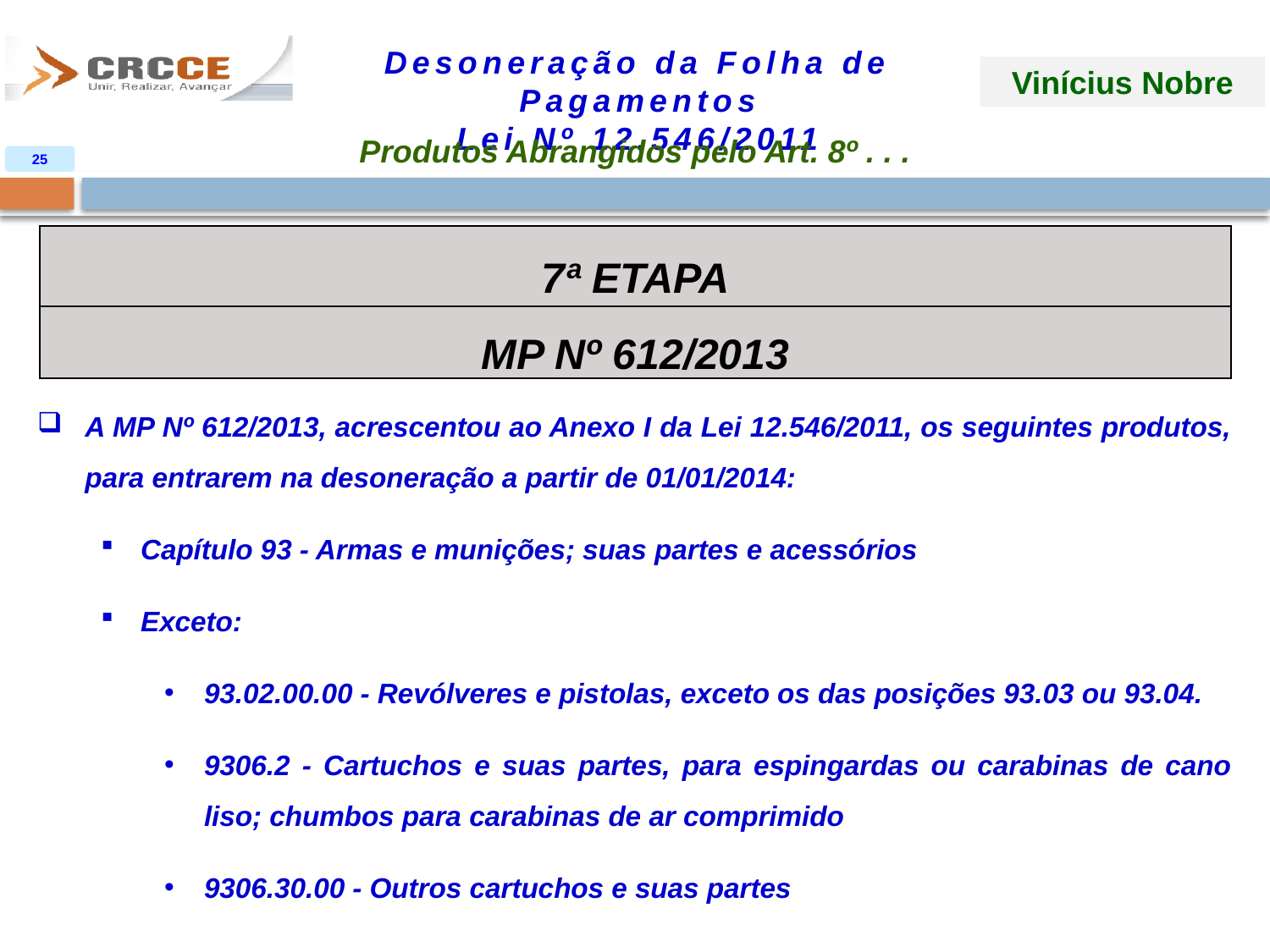

Produtos Abrangidos pelo Art. 8º . . .
25
| 7ª ETAPA |
| --- |
| MP Nº 612/2013 |
A MP Nº 612/2013, acrescentou ao Anexo I da Lei 12.546/2011, os seguintes produtos, para entrarem na desoneração a partir de 01/01/2014:
Capítulo 93 - Armas e munições; suas partes e acessórios
Exceto:
93.02.00.00 - Revólveres e pistolas, exceto os das posições 93.03 ou 93.04.
9306.2 - Cartuchos e suas partes, para espingardas ou carabinas de cano liso; chumbos para carabinas de ar comprimido
9306.30.00 - Outros cartuchos e suas partes